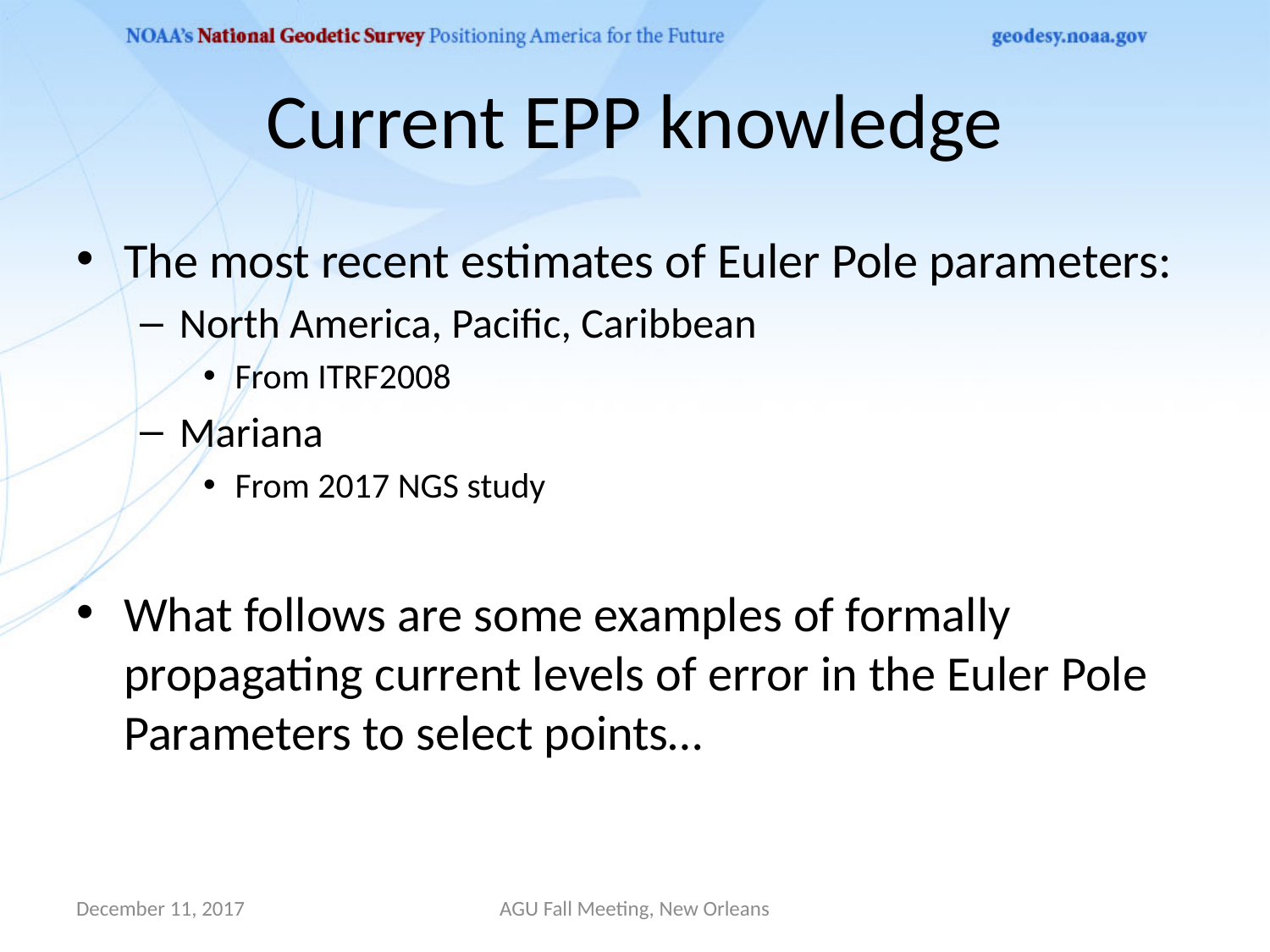

# Current EPP knowledge
The most recent estimates of Euler Pole parameters:
North America, Pacific, Caribbean
From ITRF2008
Mariana
From 2017 NGS study

What follows are some examples of formally propagating current levels of error in the Euler Pole Parameters to select points…
December 11, 2017
AGU Fall Meeting, New Orleans